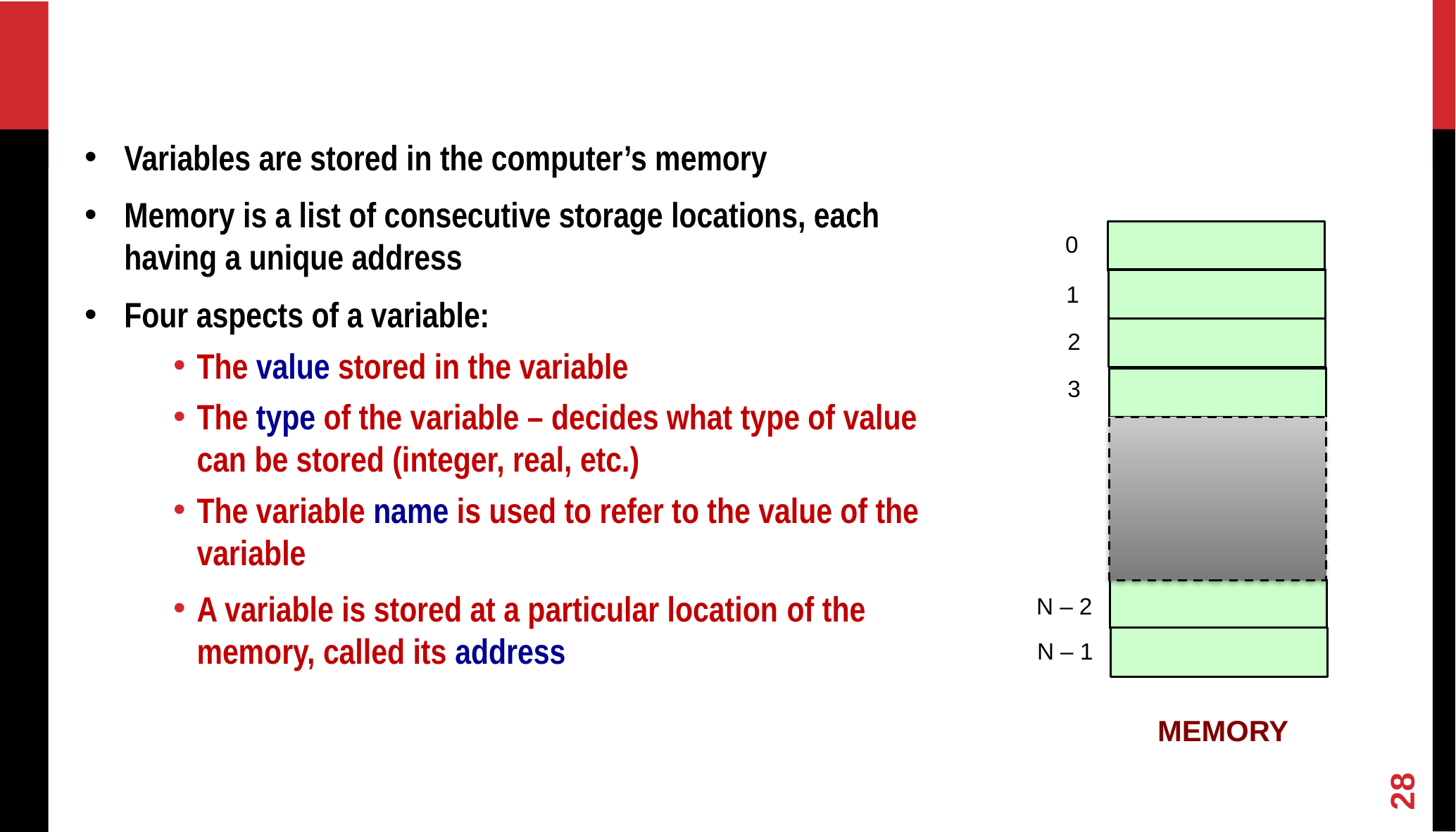

Variables are stored in the computer’s memory
Memory is a list of consecutive storage locations, each having a unique address
Four aspects of a variable:
The value stored in the variable
The type of the variable – decides what type of value can be stored (integer, real, etc.)
The variable name is used to refer to the value of the variable
A variable is stored at a particular location of the memory, called its address

0

1

2

3

N – 2

N – 1
MEMORY
28